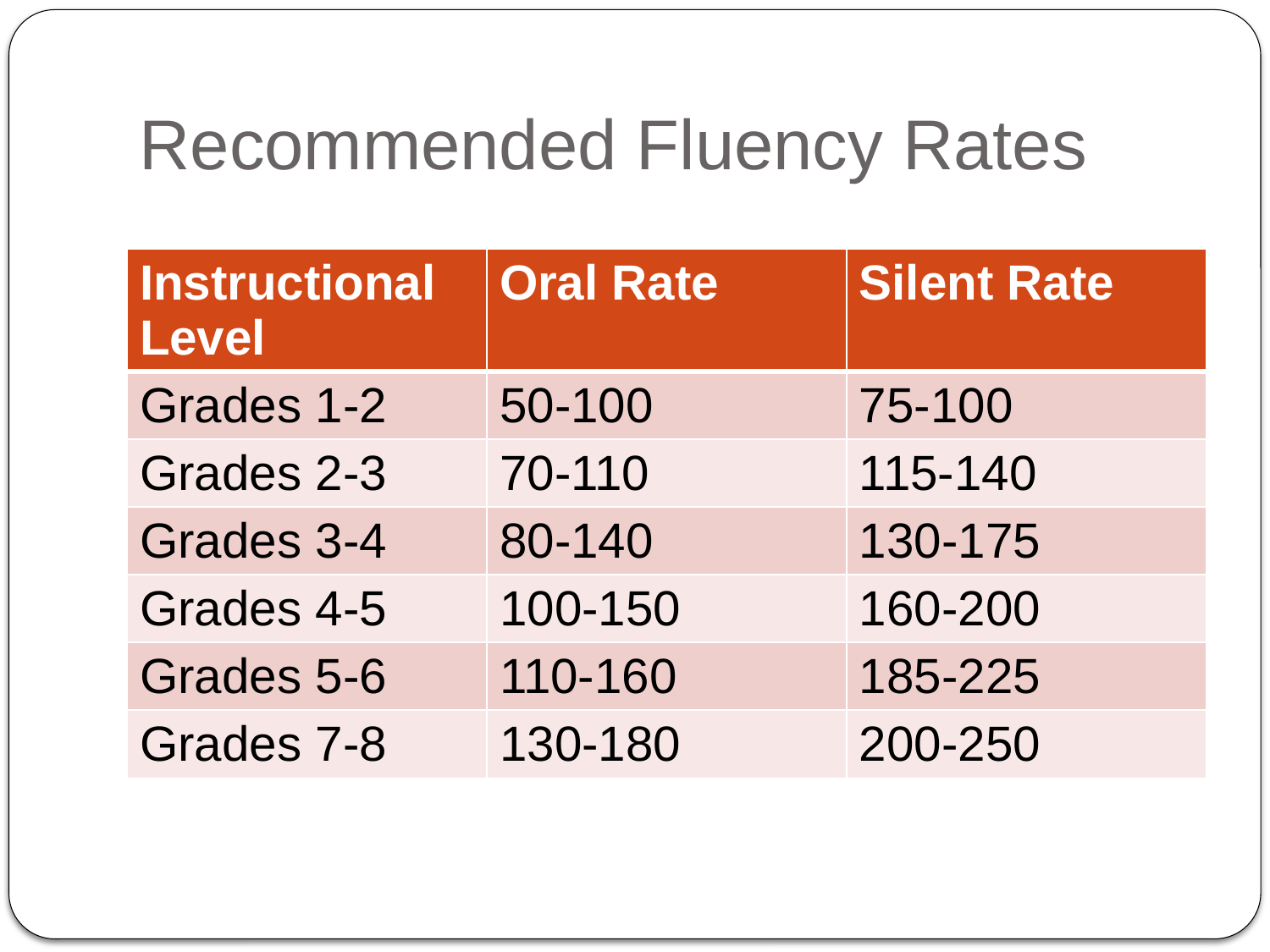

# Recommended Fluency Rates
| Instructional Level | Oral Rate | Silent Rate |
| --- | --- | --- |
| Grades 1-2 | 50-100 | 75-100 |
| Grades 2-3 | 70-110 | 115-140 |
| Grades 3-4 | 80-140 | 130-175 |
| Grades 4-5 | 100-150 | 160-200 |
| Grades 5-6 | 110-160 | 185-225 |
| Grades 7-8 | 130-180 | 200-250 |